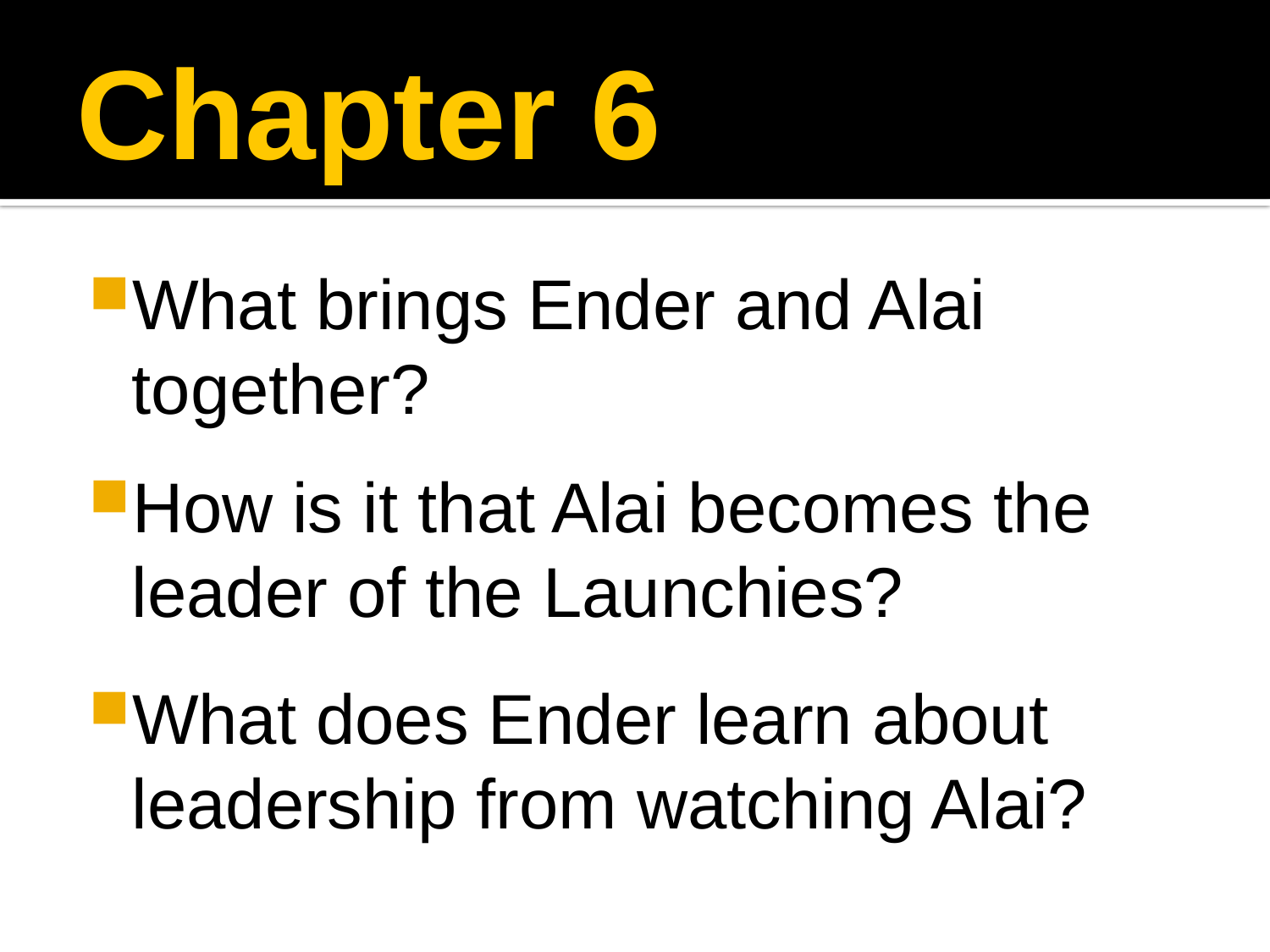

# Chapter 6
What brings Ender and Alai together?

How is it that Alai becomes the leader of the Launchies?

What does Ender learn about leadership from watching Alai?